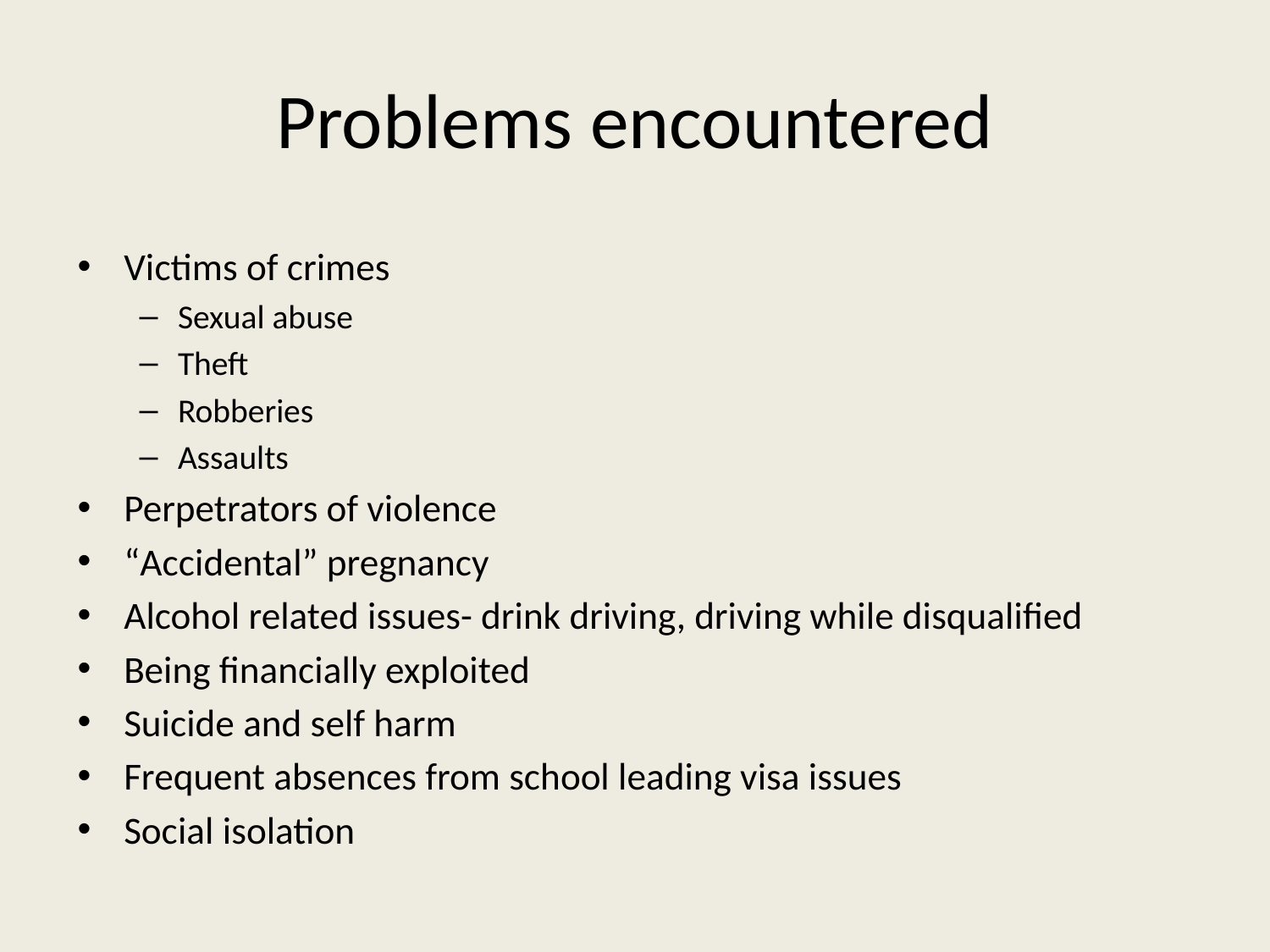

# Problems encountered
Victims of crimes
Sexual abuse
Theft
Robberies
Assaults
Perpetrators of violence
“Accidental” pregnancy
Alcohol related issues- drink driving, driving while disqualified
Being financially exploited
Suicide and self harm
Frequent absences from school leading visa issues
Social isolation